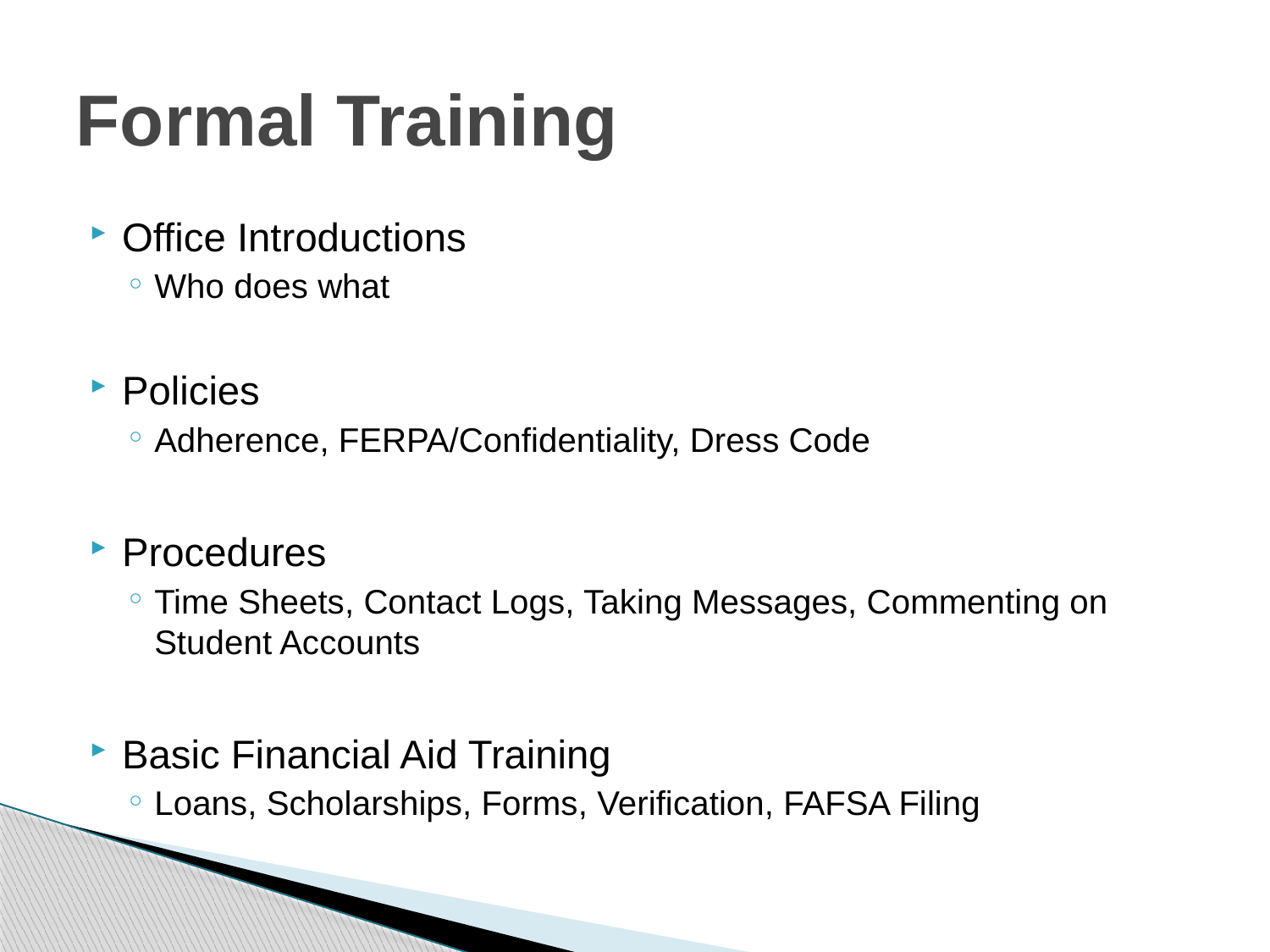

# Formal Training
Office Introductions
Who does what

Policies
Adherence, FERPA/Confidentiality, Dress Code

Procedures
Time Sheets, Contact Logs, Taking Messages, Commenting on Student Accounts

Basic Financial Aid Training
Loans, Scholarships, Forms, Verification, FAFSA Filing